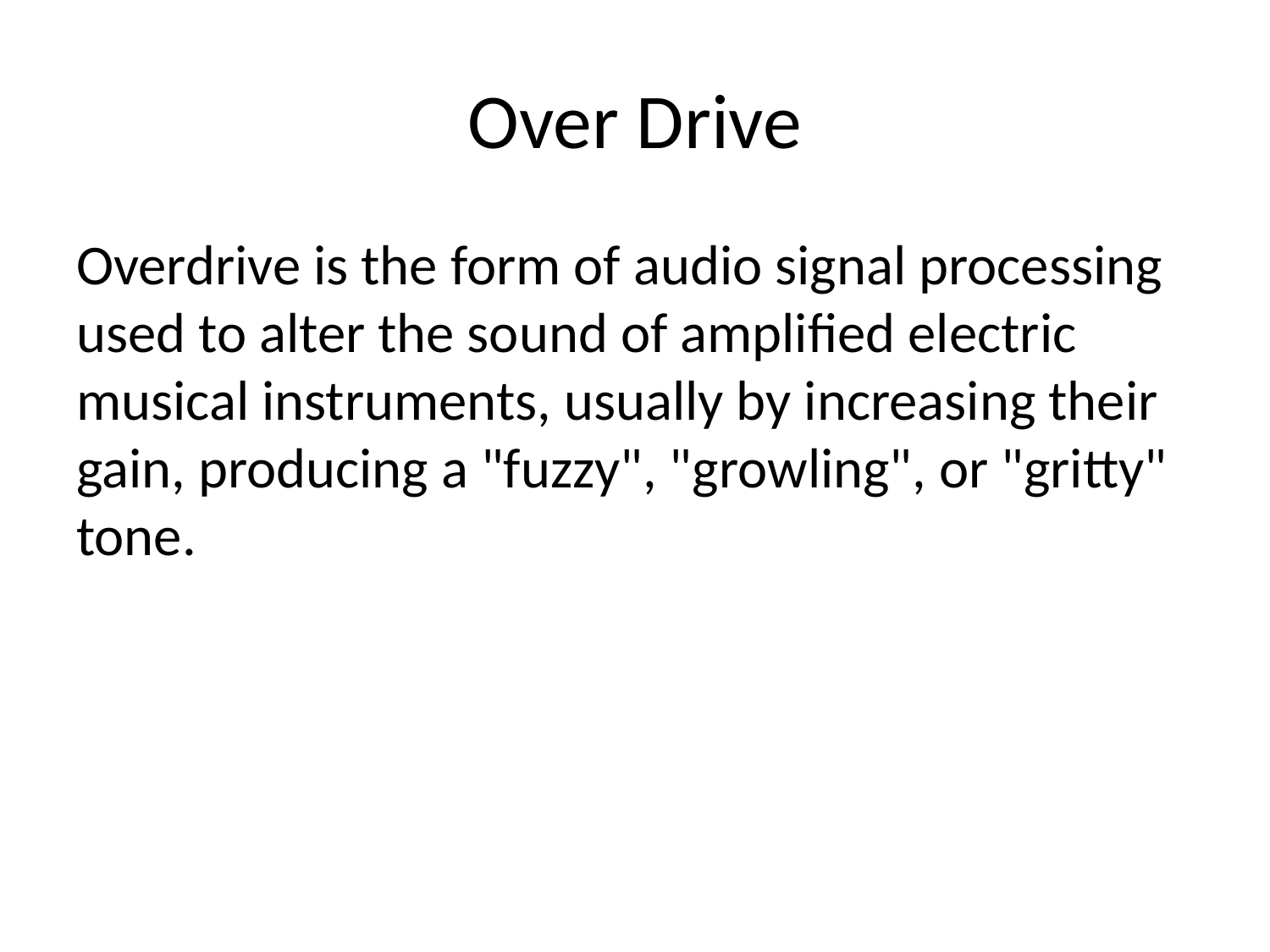

# Over Drive
Overdrive is the form of audio signal processing used to alter the sound of amplified electric musical instruments, usually by increasing their gain, producing a "fuzzy", "growling", or "gritty" tone.